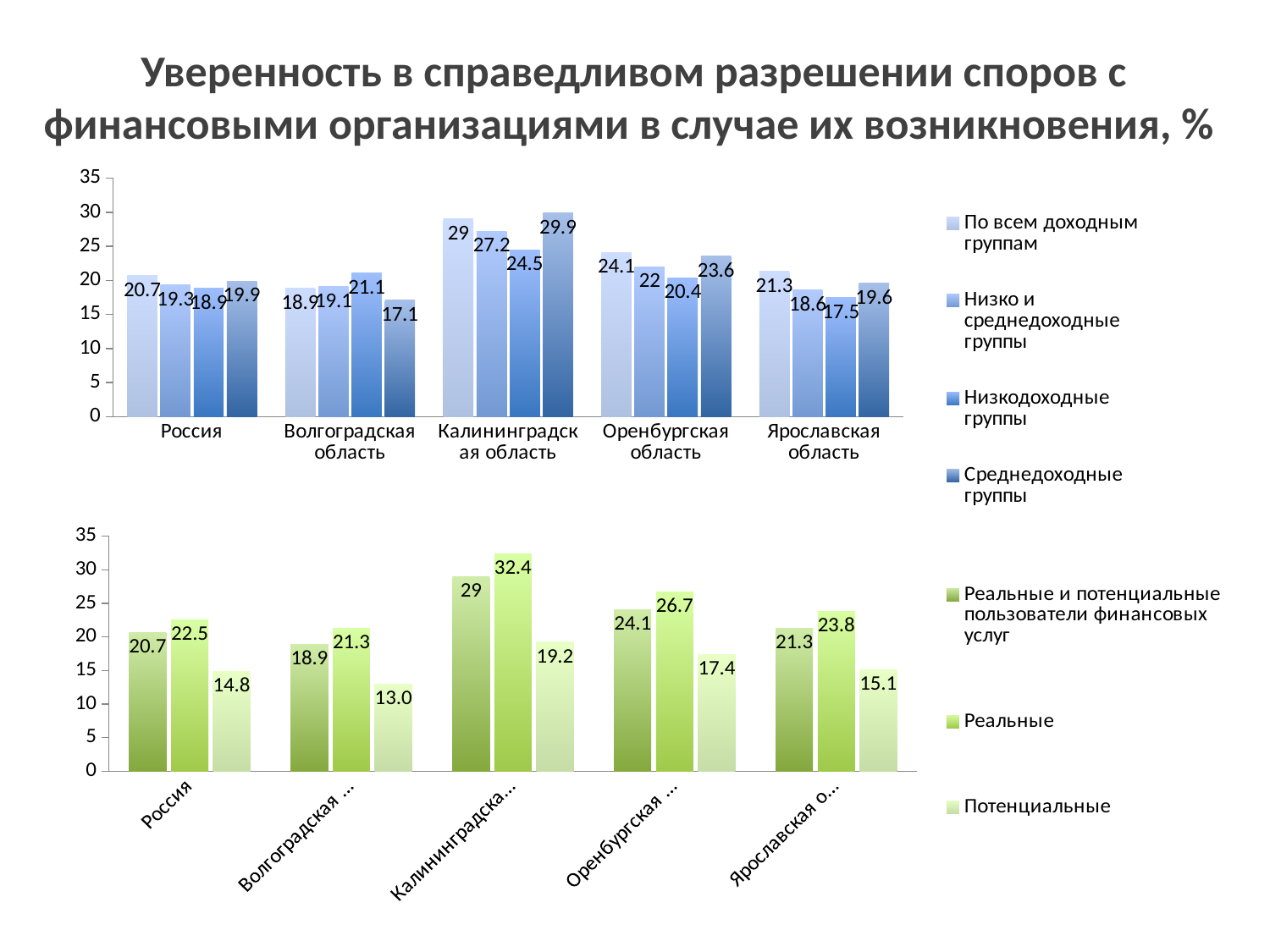

# Уверенность в справедливом разрешении споров с финансовыми организациями в случае их возникновения, %

### Chart

| Category | По всем доходным группам | Низко и среднедоходные группы | Низкодоходные группы | Среднедоходные группы |
|---|---|---|---|---|
| Россия | 20.7 | 19.3 | 18.9 | 19.9 |
| Волгоградская область | 18.9 | 19.1 | 21.1 | 17.1 |
| Калининградская область | 29.0 | 27.2 | 24.5 | 29.9 |
| Оренбургская область | 24.1 | 22.0 | 20.4 | 23.6 |
| Ярославская область | 21.3 | 18.6 | 17.5 | 19.6 |

### Chart

| Category | Реальные и потенциальные пользователи финансовых услуг | Реальные  | Потенциальные   |
|---|---|---|---|
| Россия | 20.7 | 22.5 | 14.8 |
| Волгоградская область | 18.9 | 21.3 | 13.0 |
| Калининградская область | 29.0 | 32.4 | 19.2 |
| Оренбургская область | 24.1 | 26.7 | 17.4 |
| Ярославская область | 21.3 | 23.8 | 15.1 |